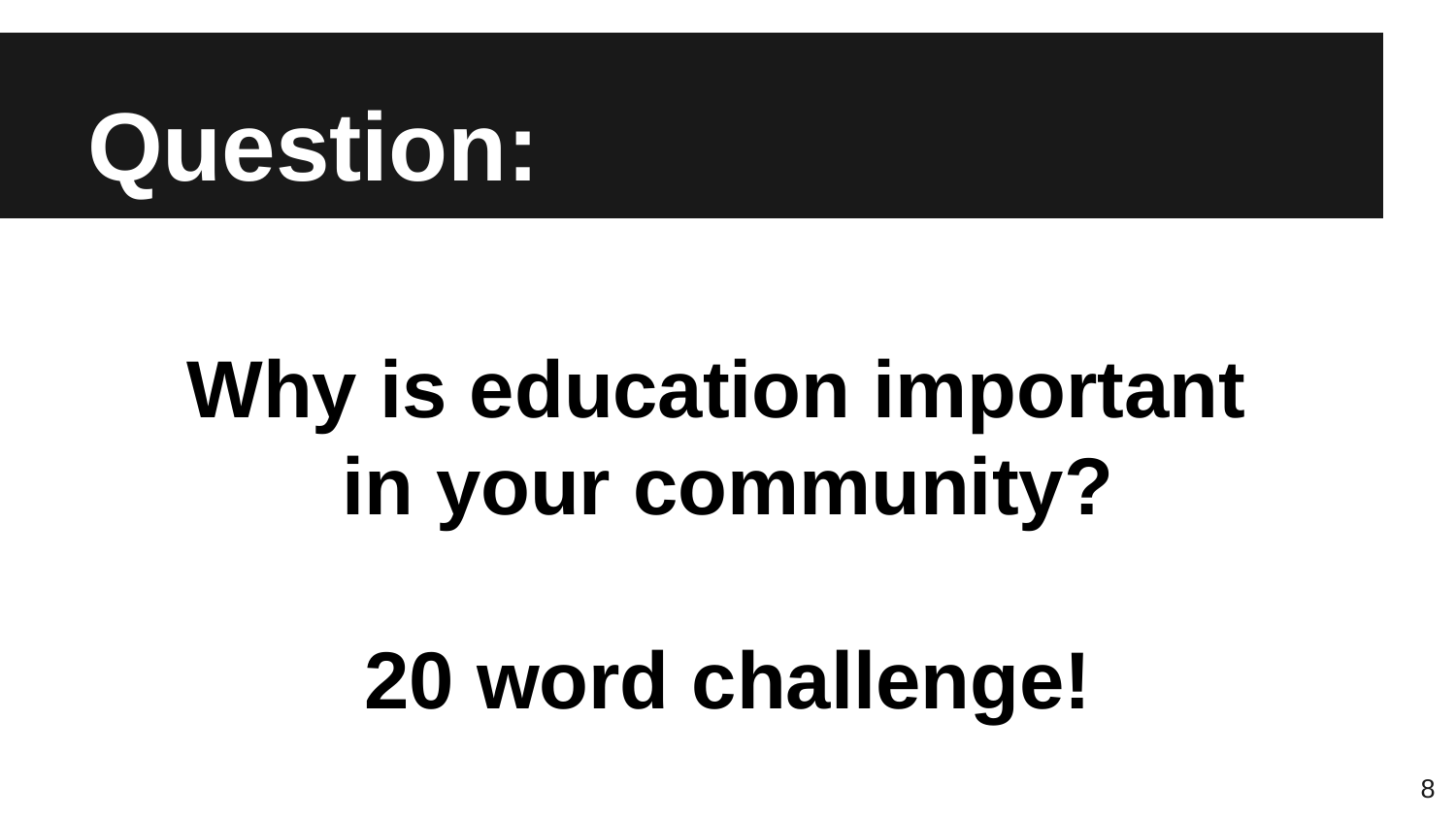

# Question:
Why is education important
in your community?

20 word challenge!
8